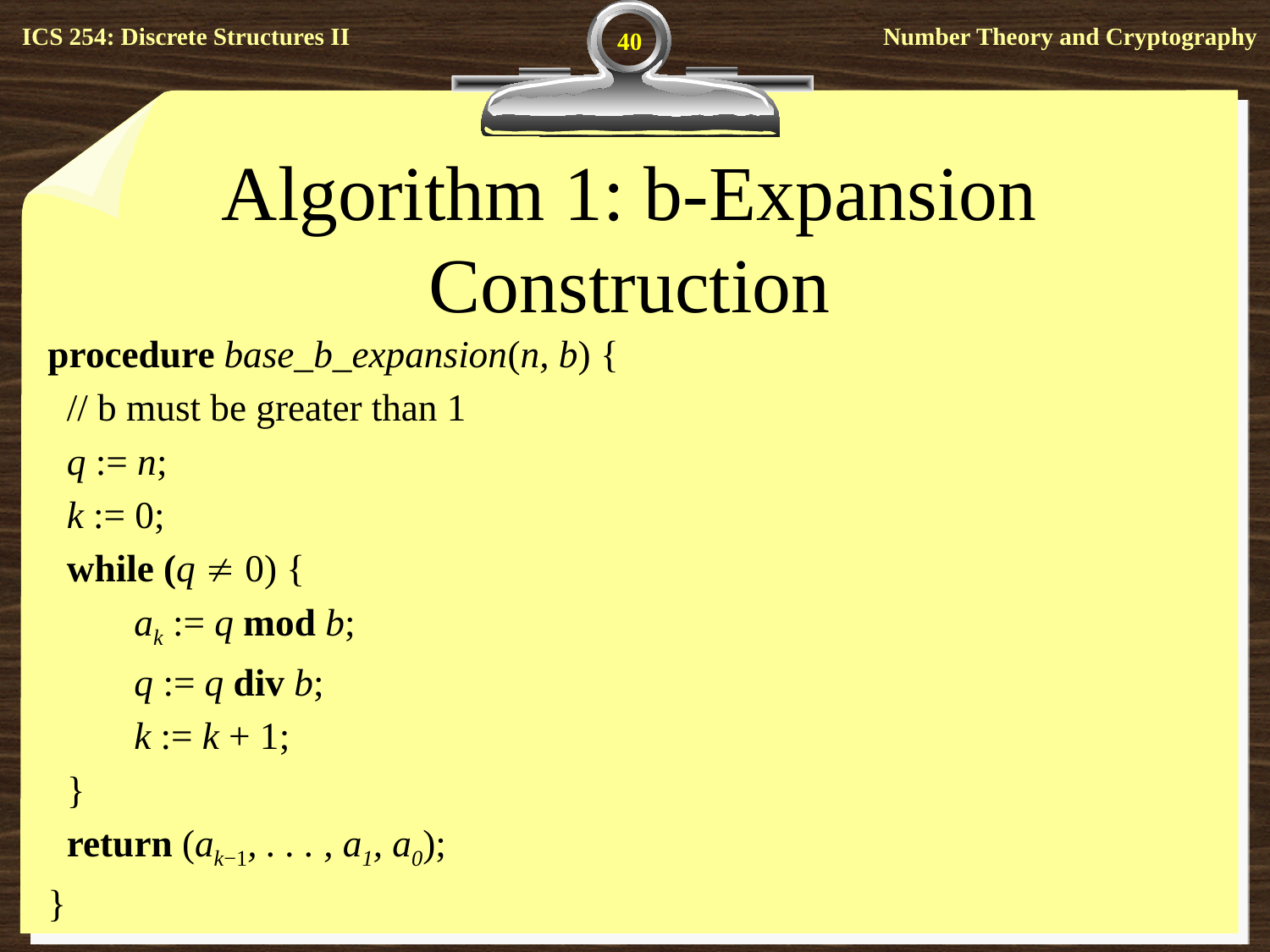

40
# Algorithm 1: b-Expansion Construction
procedure base_b_expansion(n, b) {
  // b must be greater than 1
  q := n;
  k := 0;
  while (q ≠ 0) {
	ak := q mod b;
	q := q div b;
	k := k + 1;
  }
  return (ak−1, . . . , a1, a0);
}